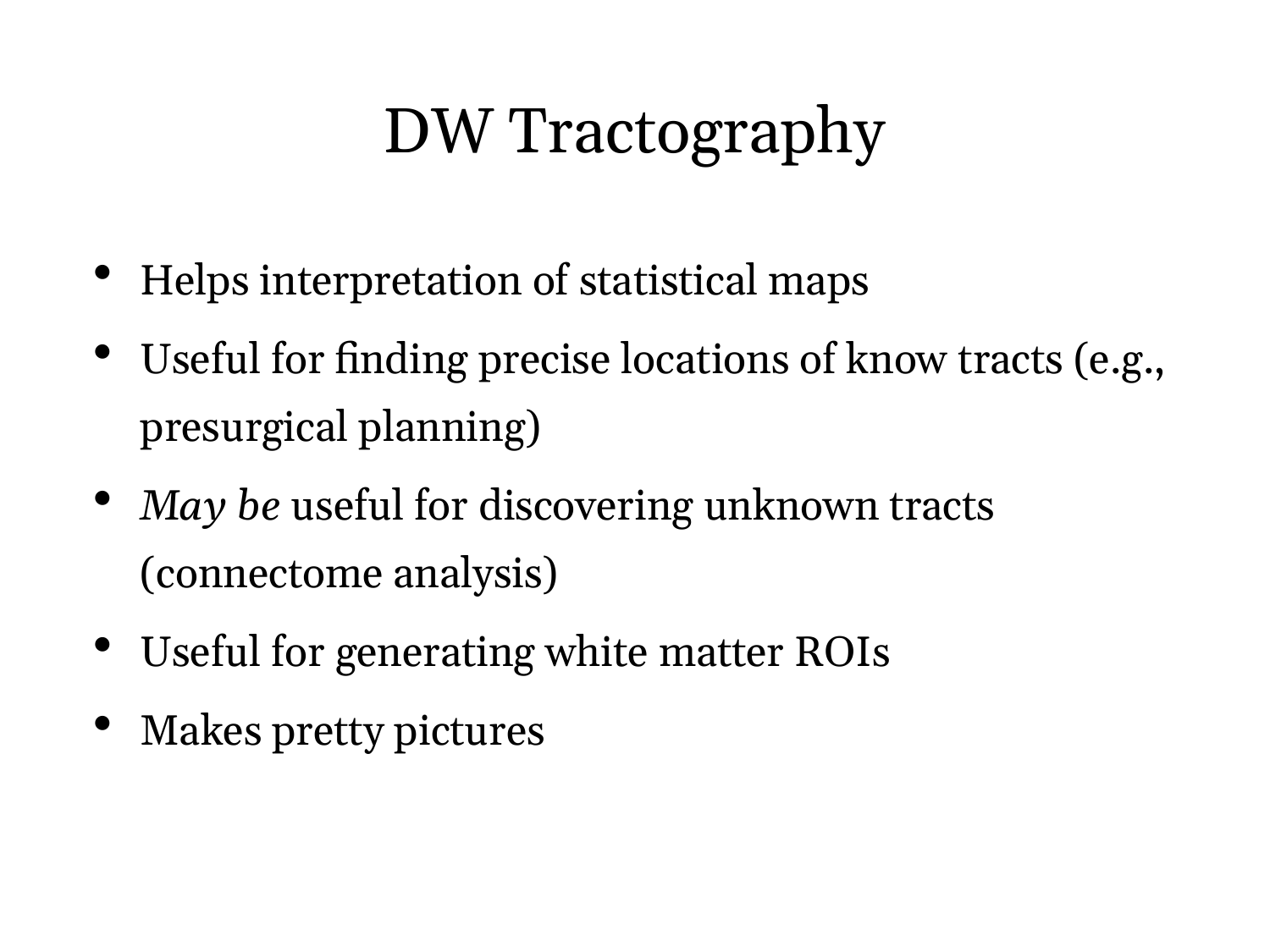

# DW Tractography
Helps interpretation of statistical maps
Useful for finding precise locations of know tracts (e.g., presurgical planning)‏
May be useful for discovering unknown tracts (connectome analysis)‏
Useful for generating white matter ROIs
Makes pretty pictures